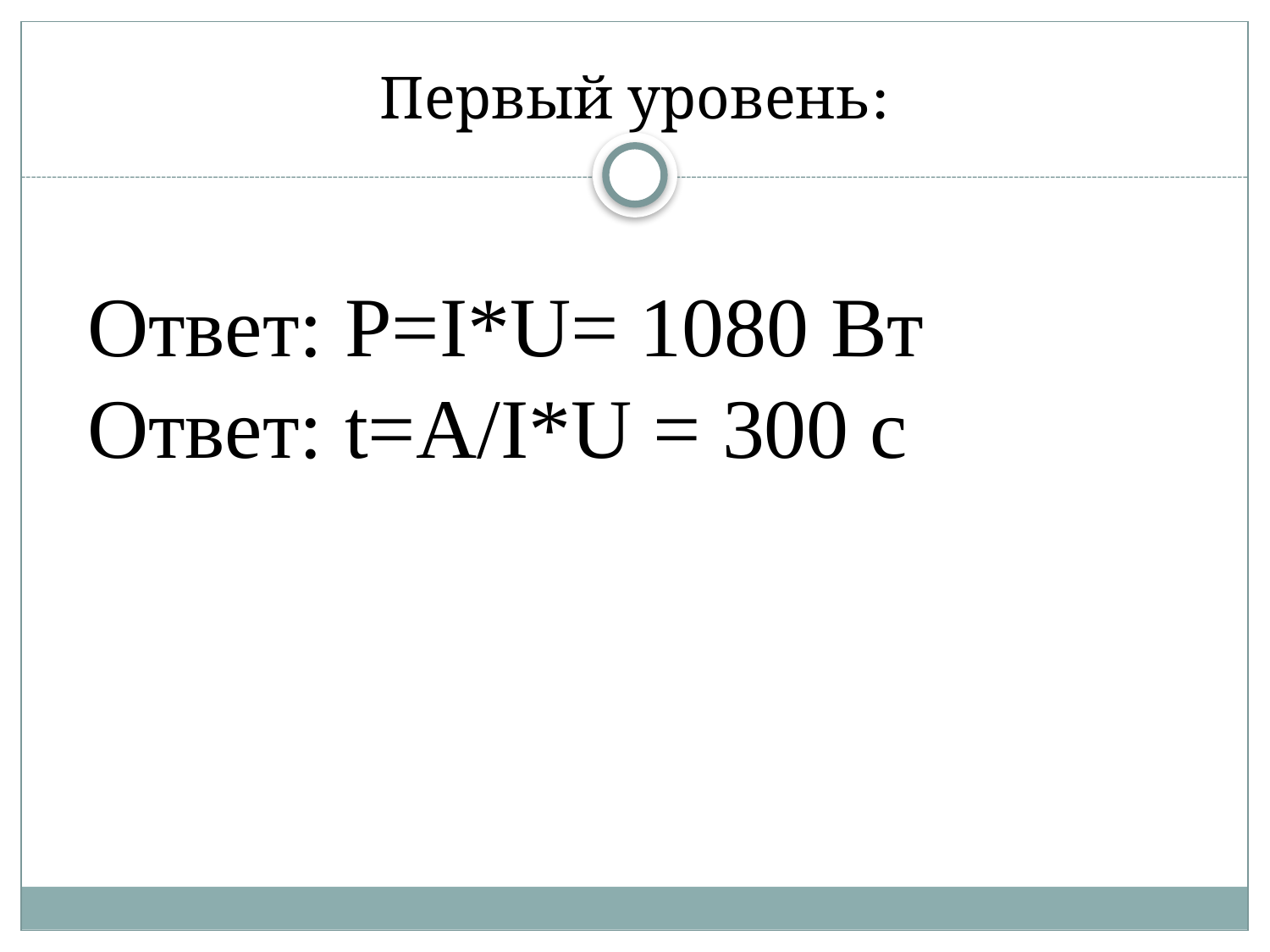

# Первый уровень:
Ответ: P=I*U= 1080 Вт
Ответ: t=A/I*U = 300 c